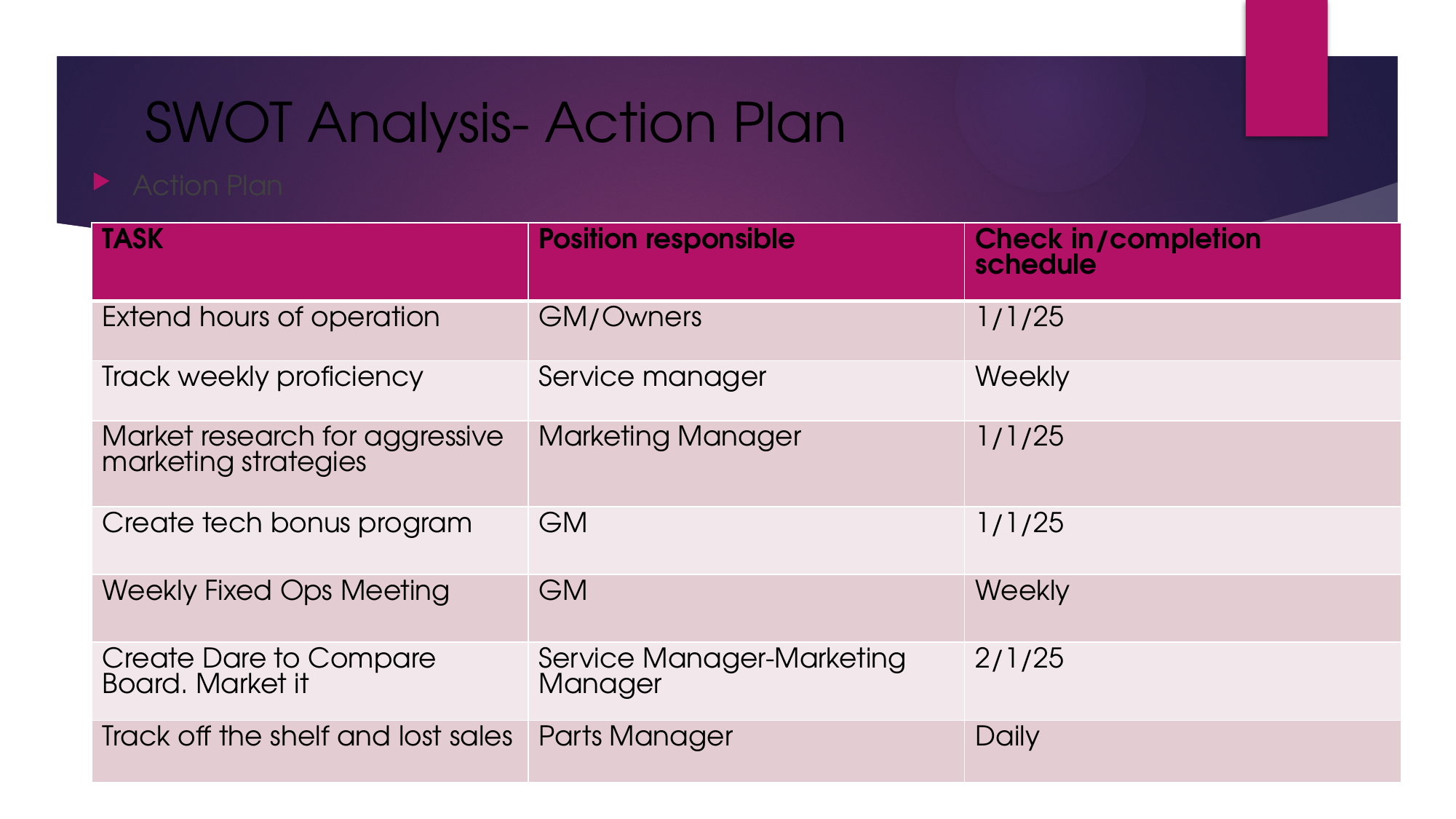

# SWOT Analysis- Action Plan
Action Plan

| TASK | Position responsible | Check in/completion schedule |
| --- | --- | --- |
| Extend hours of operation | GM/Owners | 1/1/25 |
| Track weekly proficiency | Service manager | Weekly |
| Market research for aggressive marketing strategies | Marketing Manager | 1/1/25 |
| Create tech bonus program | GM | 1/1/25 |
| Weekly Fixed Ops Meeting | GM | Weekly |
| Create Dare to Compare Board. Market it | Service Manager-Marketing Manager | 2/1/25 |
| Track off the shelf and lost sales | Parts Manager | Daily |